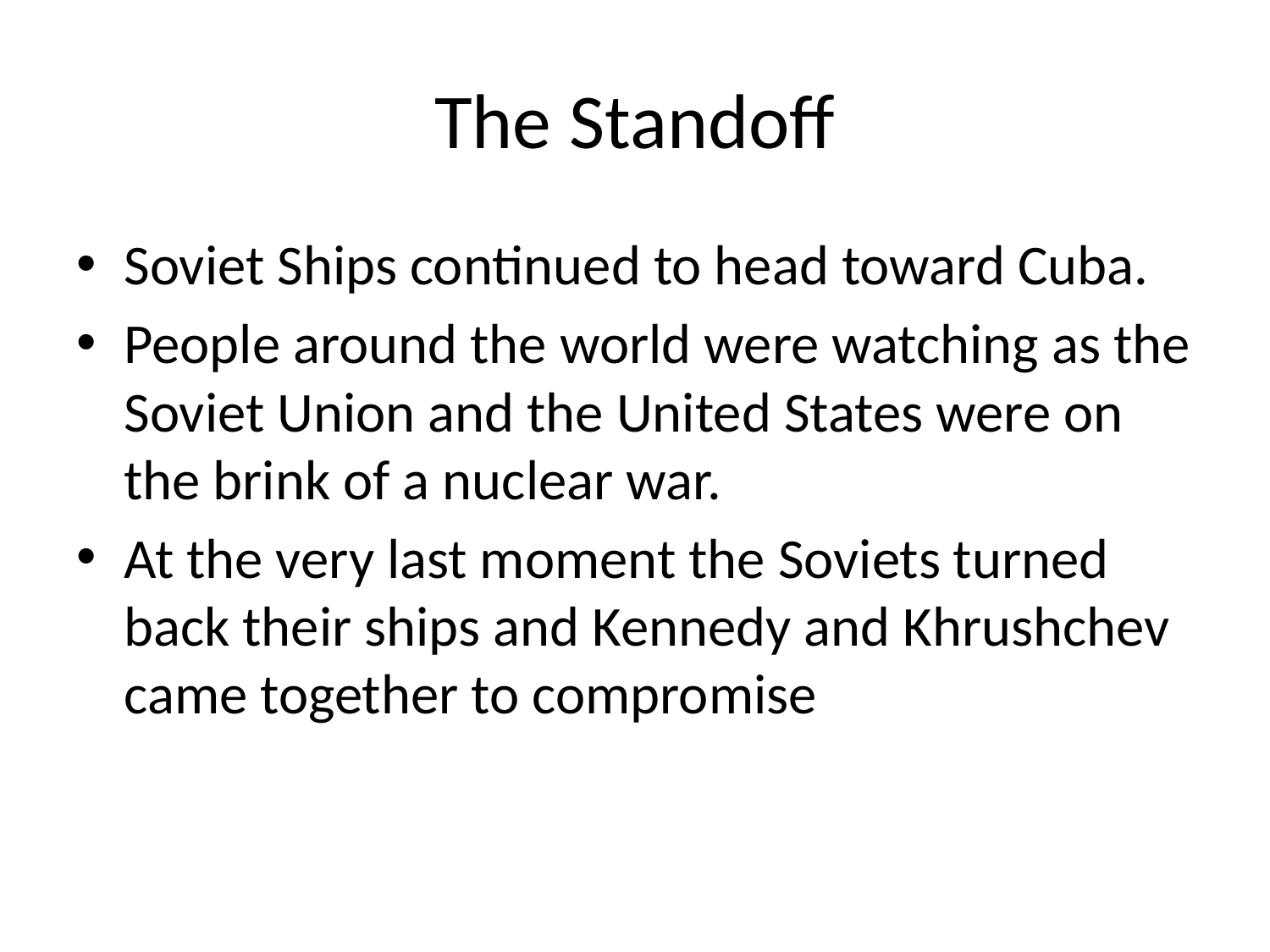

# The Standoff
Soviet Ships continued to head toward Cuba.
People around the world were watching as the Soviet Union and the United States were on the brink of a nuclear war.
At the very last moment the Soviets turned back their ships and Kennedy and Khrushchev came together to compromise